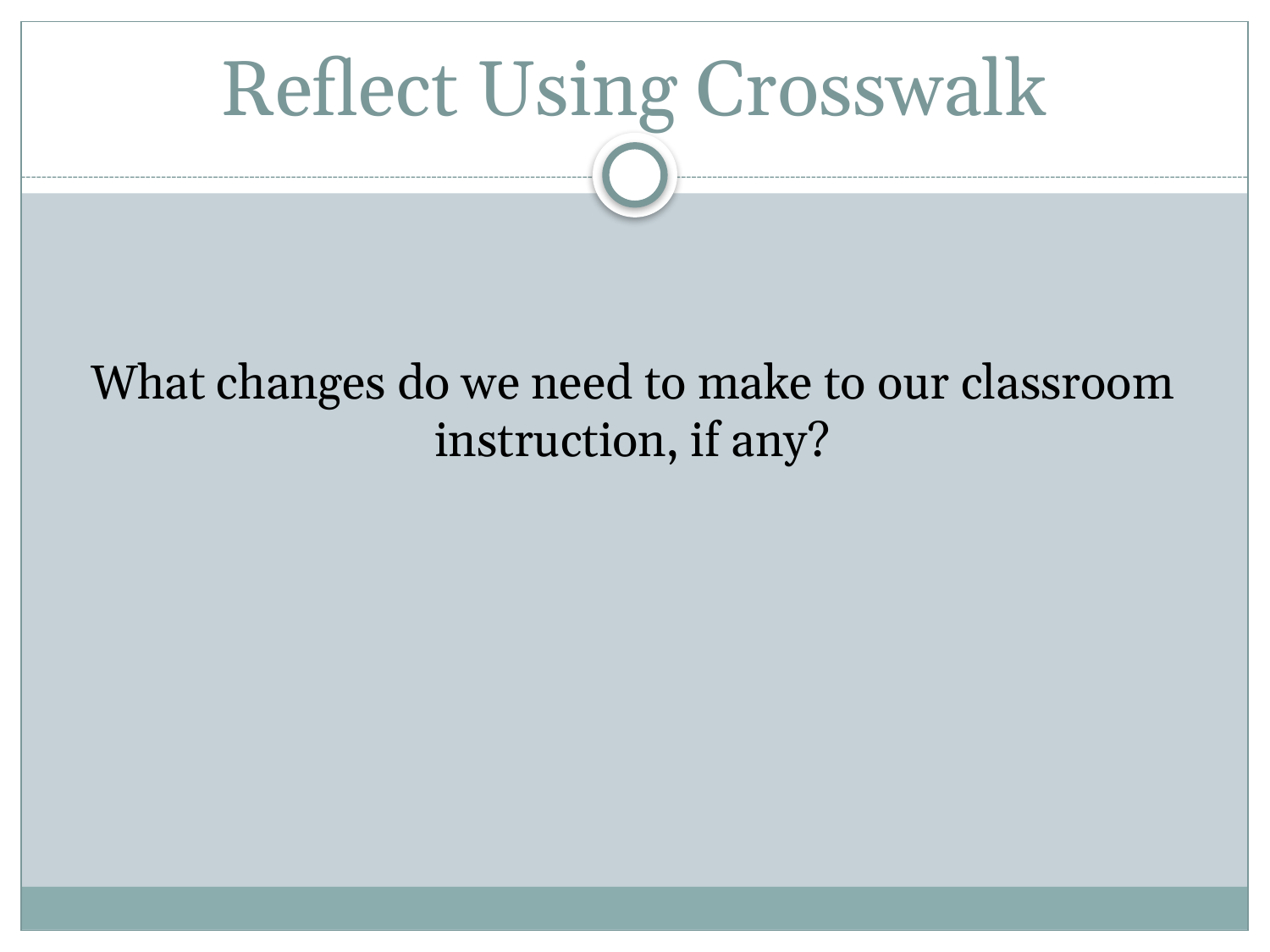

# Reflect Using Crosswalk

What changes do we need to make to our classroom instruction, if any?